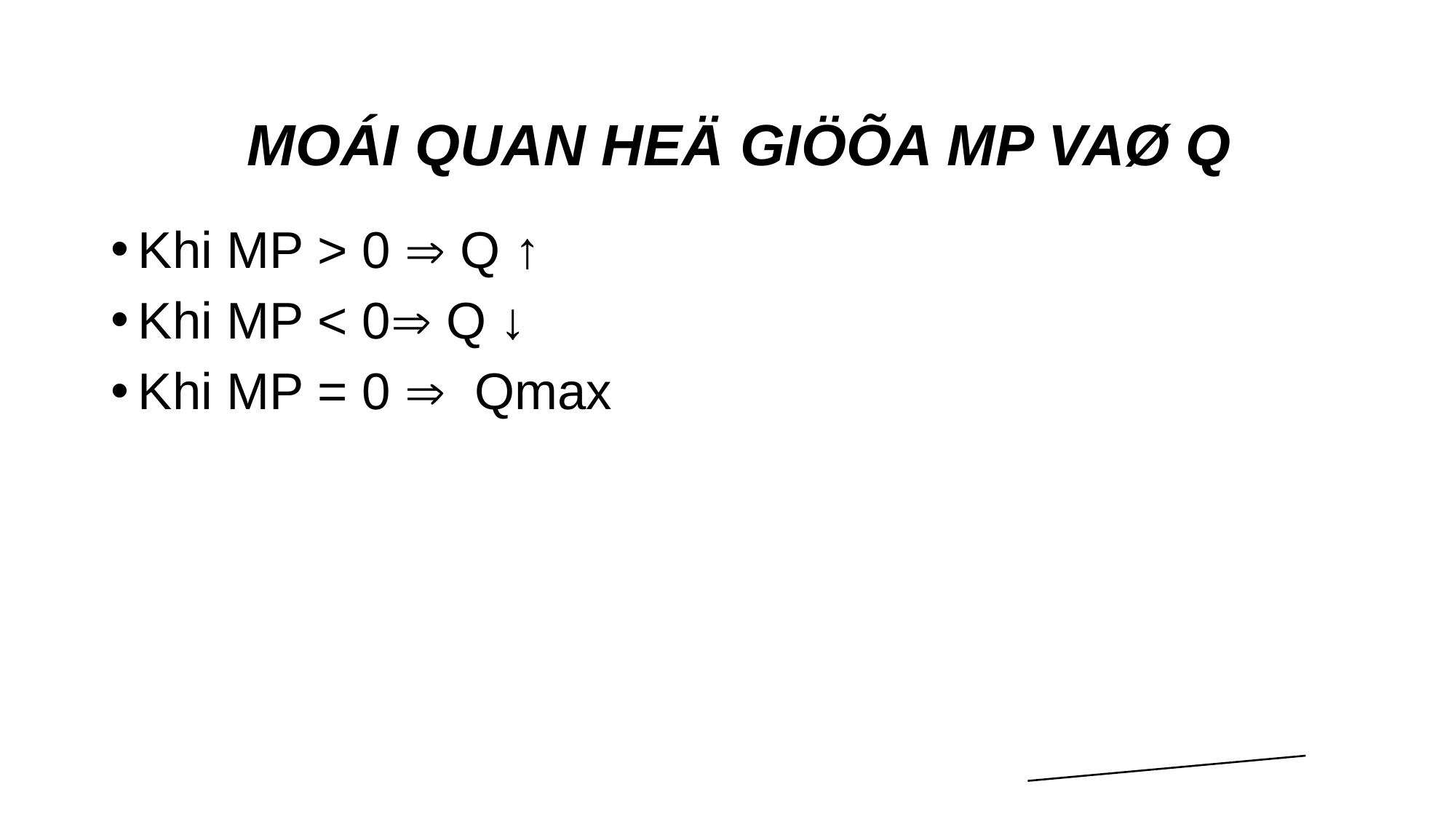

# MOÁI QUAN HEÄ GIÖÕA MP VAØ Q
Khi MP > 0 ⇒ Q ↑
Khi MP < 0⇒ Q ↓
Khi MP = 0 ⇒  Qmax